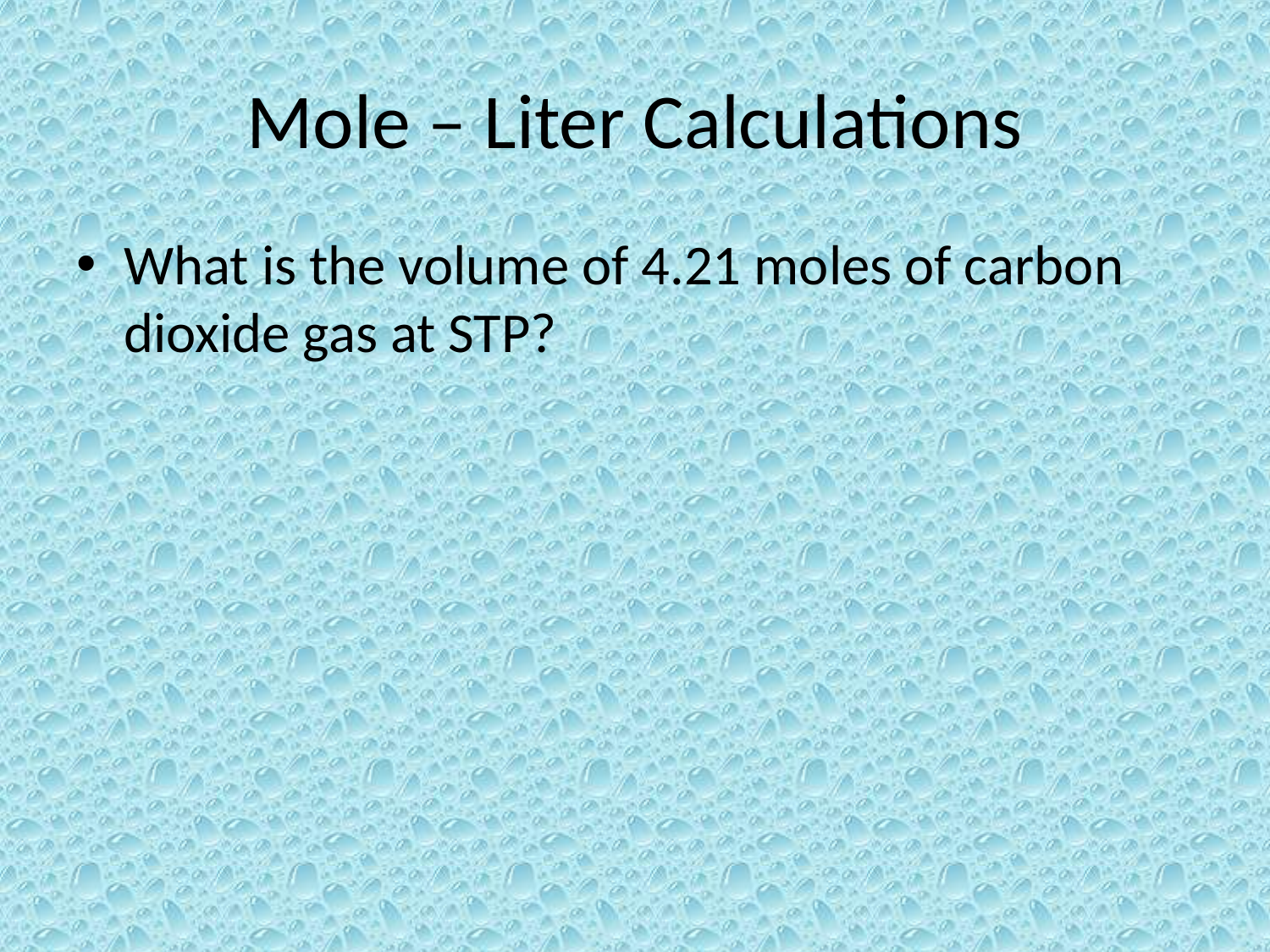

# Mole – Liter Calculations
What is the volume of 4.21 moles of carbon dioxide gas at STP?